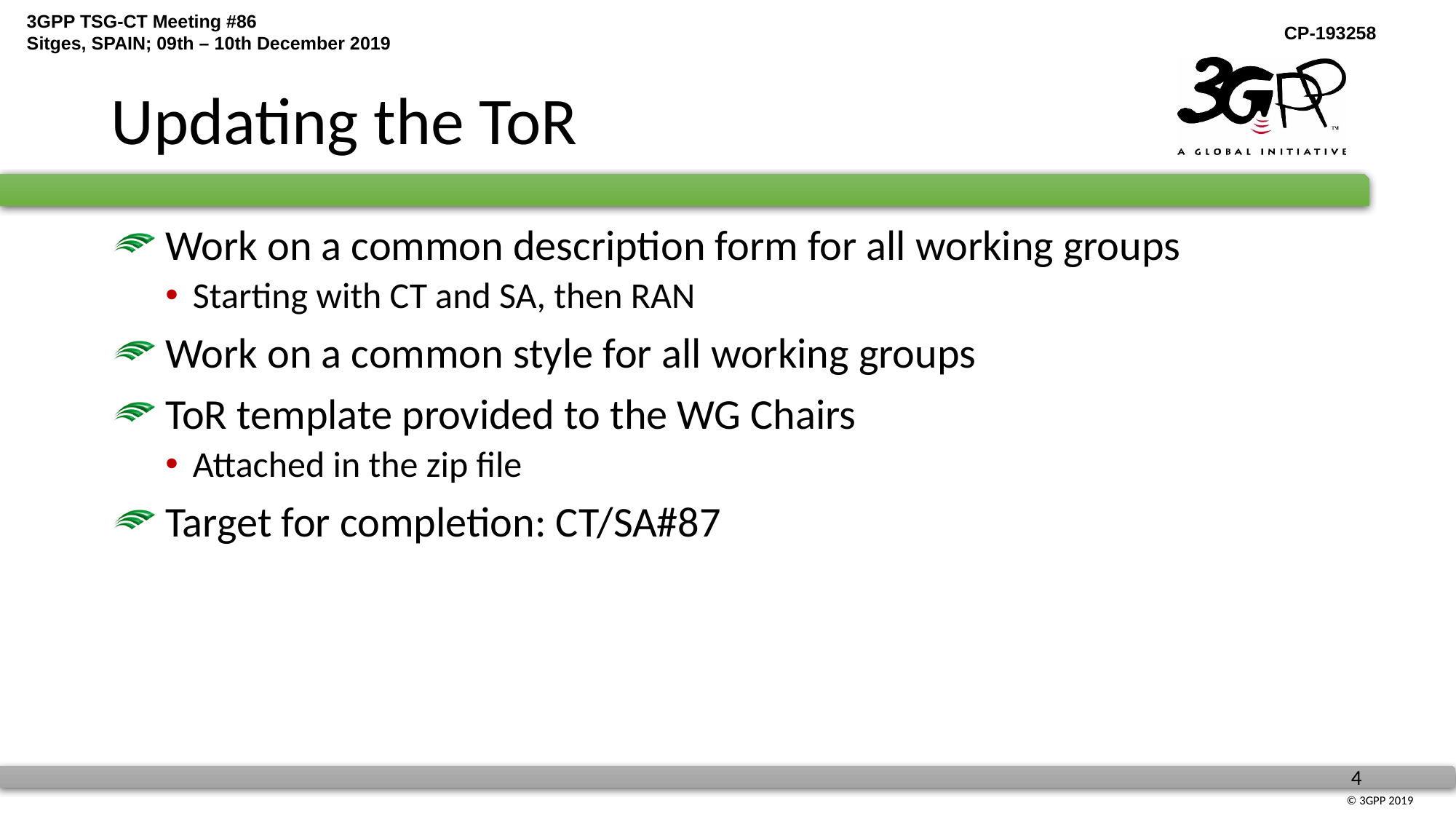

# Updating the ToR
 Work on a common description form for all working groups
Starting with CT and SA, then RAN
 Work on a common style for all working groups
 ToR template provided to the WG Chairs
Attached in the zip file
 Target for completion: CT/SA#87